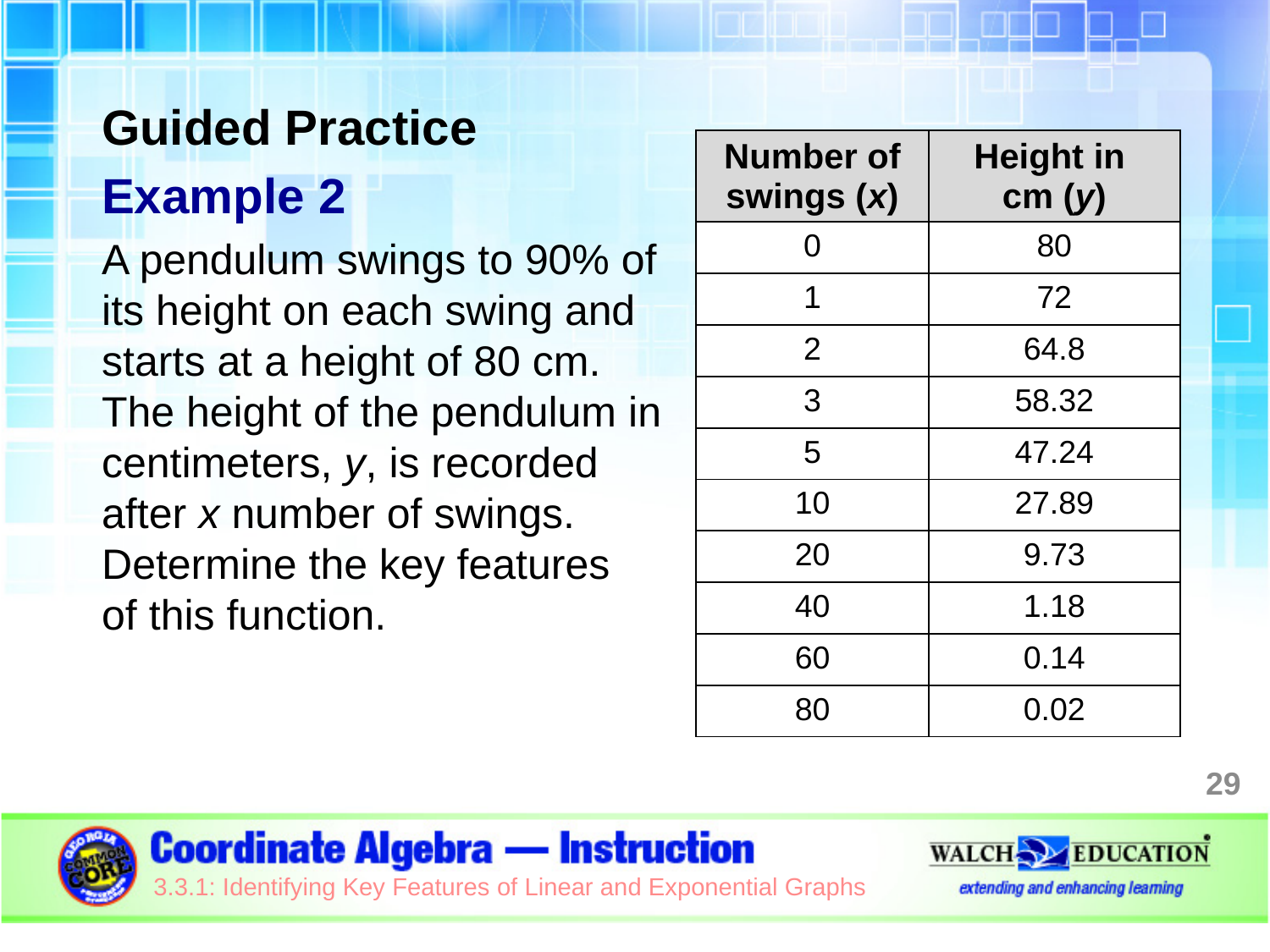

Guided Practice
Example 2
A pendulum swings to 90% of
its height on each swing and
starts at a height of 80 cm.
The height of the pendulum in
centimeters, y, is recorded
after x number of swings.
Determine the key features
of this function.
| Number of swings (x) | Height in cm (y) |
| --- | --- |
| 0 | 80 |
| 1 | 72 |
| 2 | 64.8 |
| 3 | 58.32 |
| 5 | 47.24 |
| 10 | 27.89 |
| 20 | 9.73 |
| 40 | 1.18 |
| 60 | 0.14 |
| 80 | 0.02 |
29
3.3.1: Identifying Key Features of Linear and Exponential Graphs